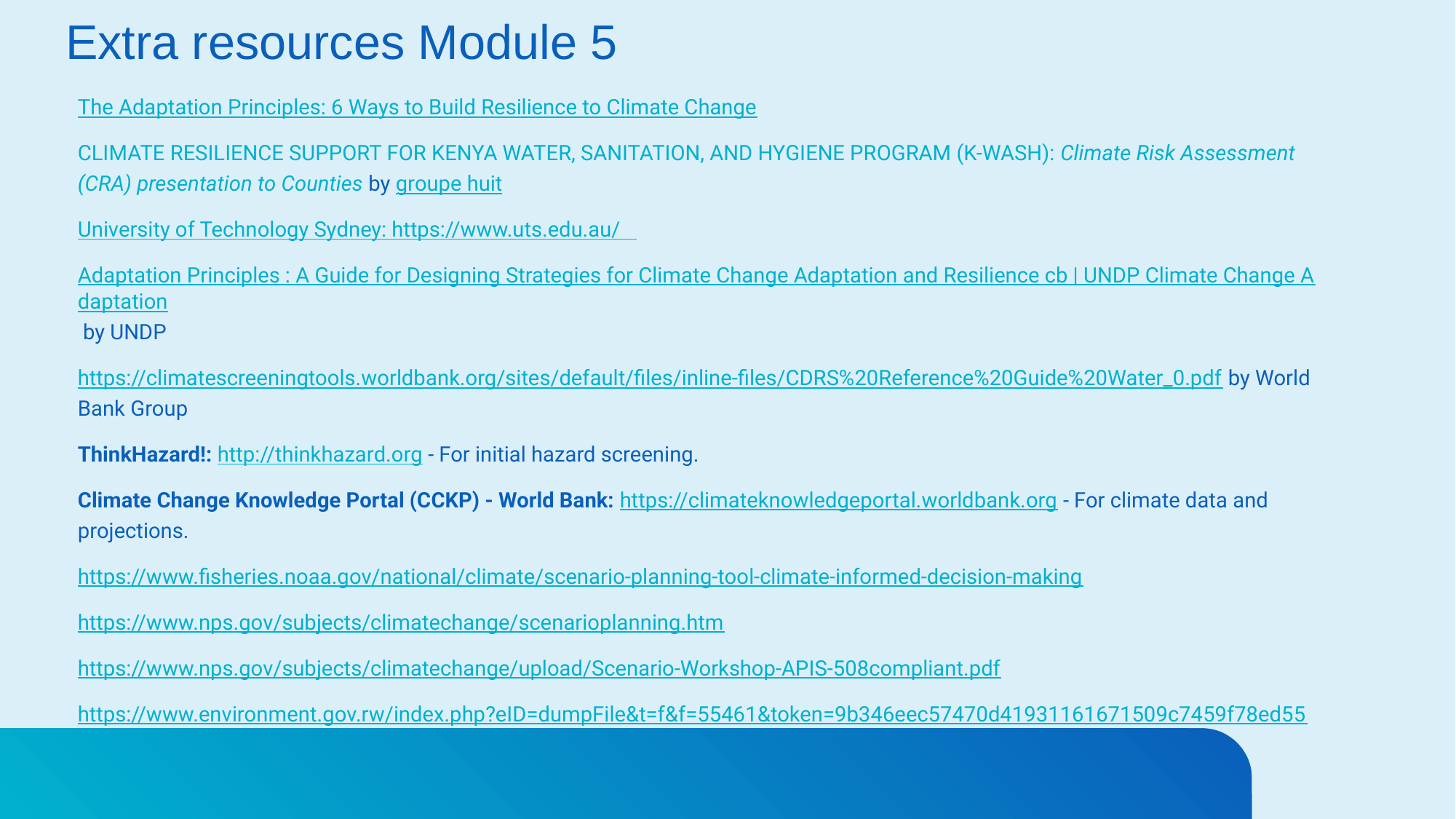

# Extra resources Module 5
The Adaptation Principles: 6 Ways to Build Resilience to Climate Change
CLIMATE RESILIENCE SUPPORT FOR KENYA WATER, SANITATION, AND HYGIENE PROGRAM (K-WASH): Climate Risk Assessment (CRA) presentation to Counties by groupe huit
University of Technology Sydney: https://www.uts.edu.au/
Adaptation Principles : A Guide for Designing Strategies for Climate Change Adaptation and Resilience cb | UNDP Climate Change Adaptation by UNDP
https://climatescreeningtools.worldbank.org/sites/default/files/inline-files/CDRS%20Reference%20Guide%20Water_0.pdf by World Bank Group
ThinkHazard!: http://thinkhazard.org - For initial hazard screening.
Climate Change Knowledge Portal (CCKP) - World Bank: https://climateknowledgeportal.worldbank.org - For climate data and projections.
https://www.fisheries.noaa.gov/national/climate/scenario-planning-tool-climate-informed-decision-making
https://www.nps.gov/subjects/climatechange/scenarioplanning.htm
https://www.nps.gov/subjects/climatechange/upload/Scenario-Workshop-APIS-508compliant.pdf
https://www.environment.gov.rw/index.php?eID=dumpFile&t=f&f=55461&token=9b346eec57470d41931161671509c7459f78ed55